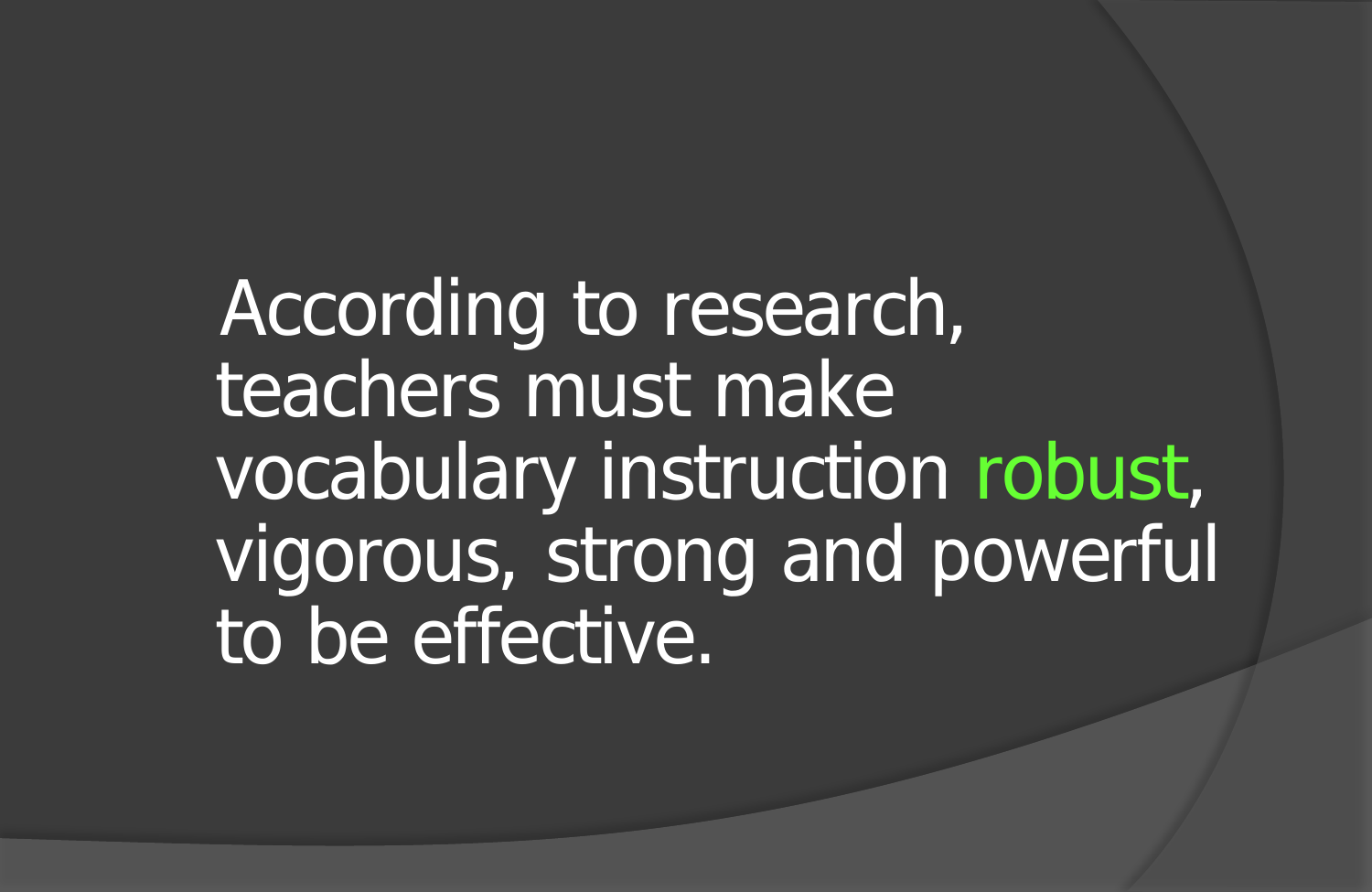

According to research, teachers must make vocabulary instruction robust, vigorous, strong and powerful to be effective.